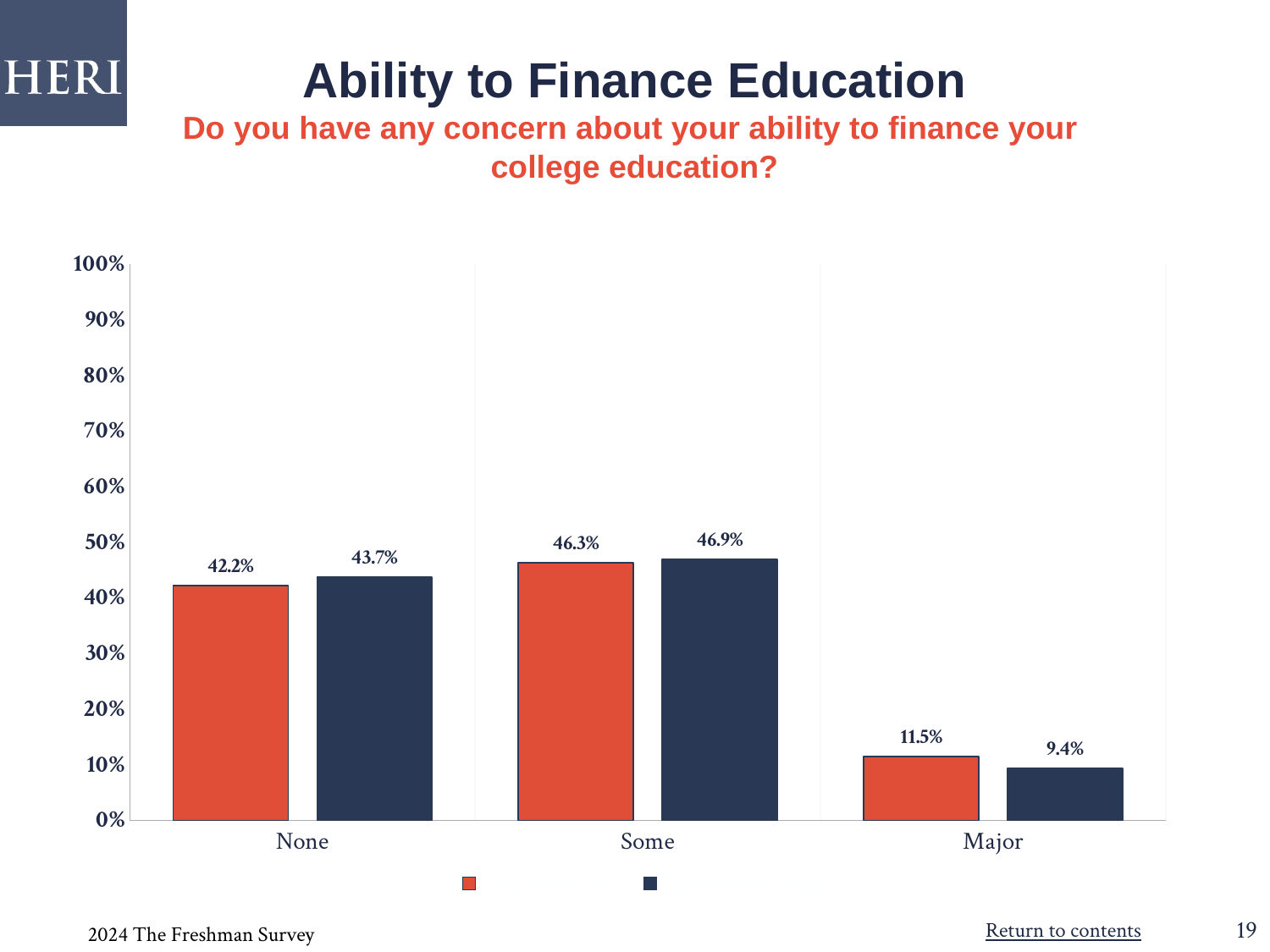

# Ability to Finance Education Do you have any concern about your ability to finance your college education?

### Chart

| Category | Your Institution | Comparison Group |
|---|---|---|
| None | 0.422 | 0.4371 |
| Some | 0.4633 | 0.4692 |
| Major | 0.1147 | 0.0937 |
2024 The Freshman Survey
Return to contents
19